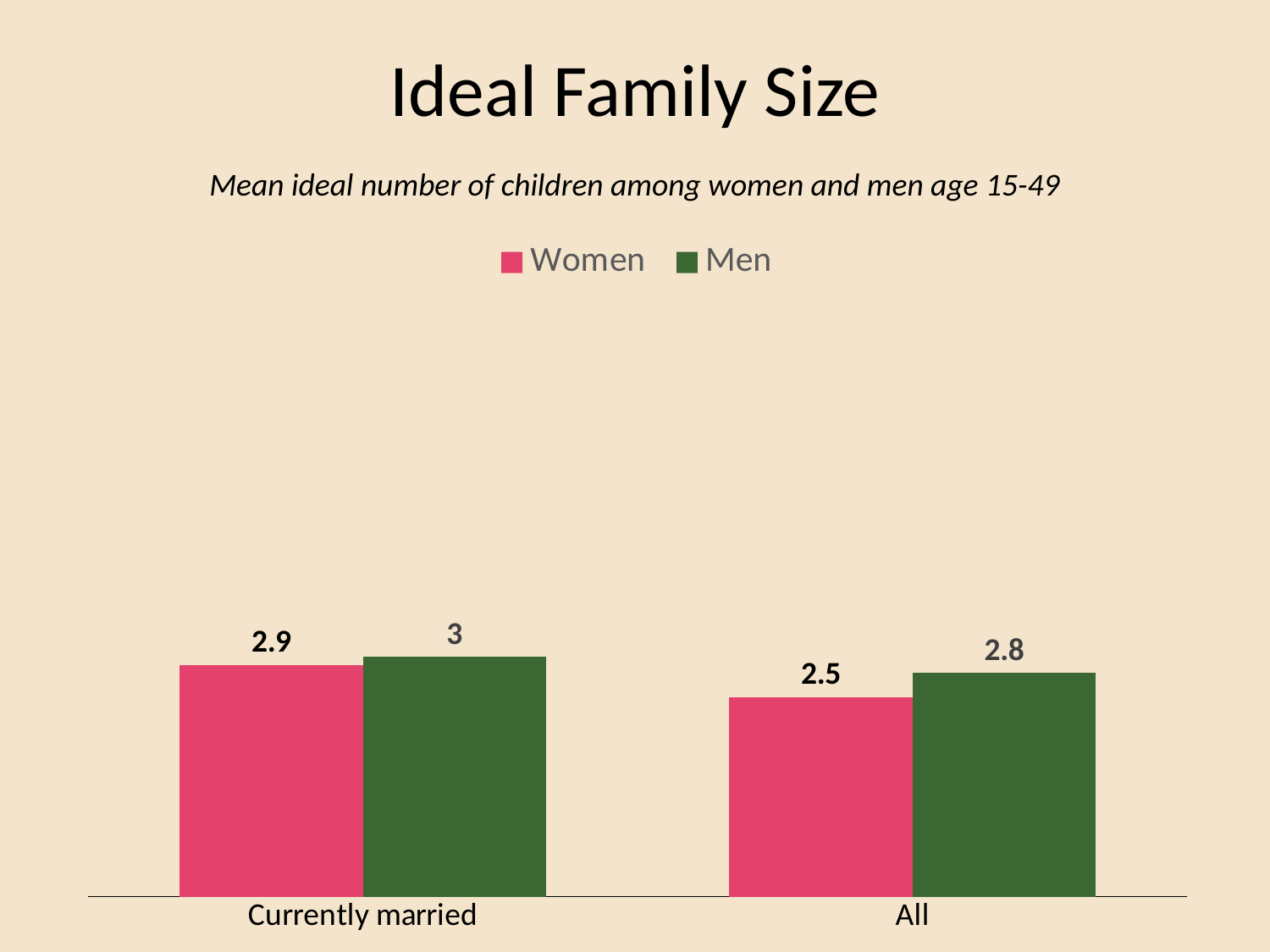

# Ideal Family Size

### Chart

| Category | Women | Men |
|---|---|---|
| Currently married | 2.9 | 3.0 |
| All | 2.5 | 2.8 |
Mean ideal number of children among women and men age 15-49